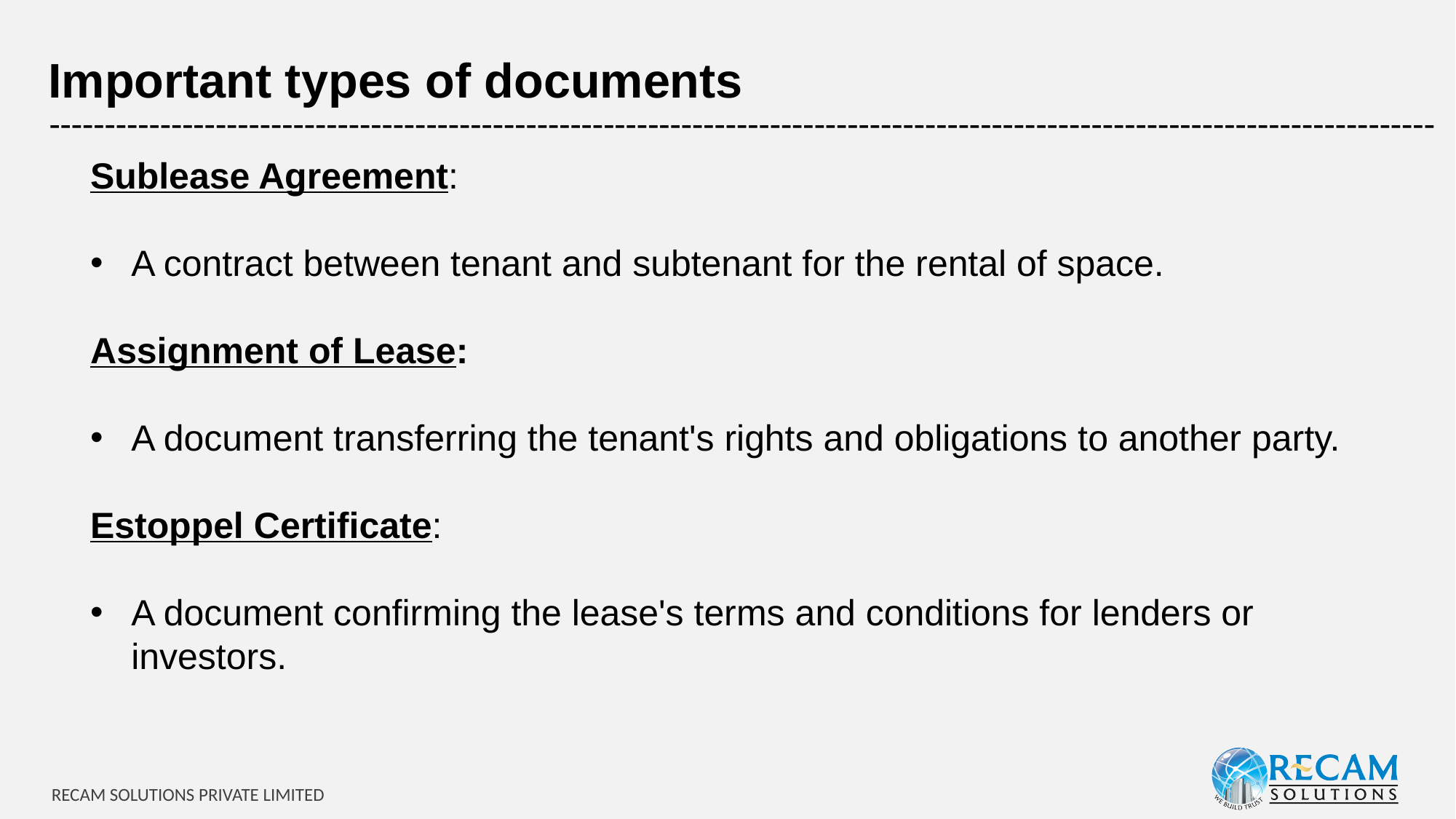

Important types of documents
-----------------------------------------------------------------------------------------------------------------------------
Sublease Agreement:

A contract between tenant and subtenant for the rental of space.

Assignment of Lease:

A document transferring the tenant's rights and obligations to another party.

Estoppel Certificate:

A document confirming the lease's terms and conditions for lenders or investors.
RECAM SOLUTIONS PRIVATE LIMITED